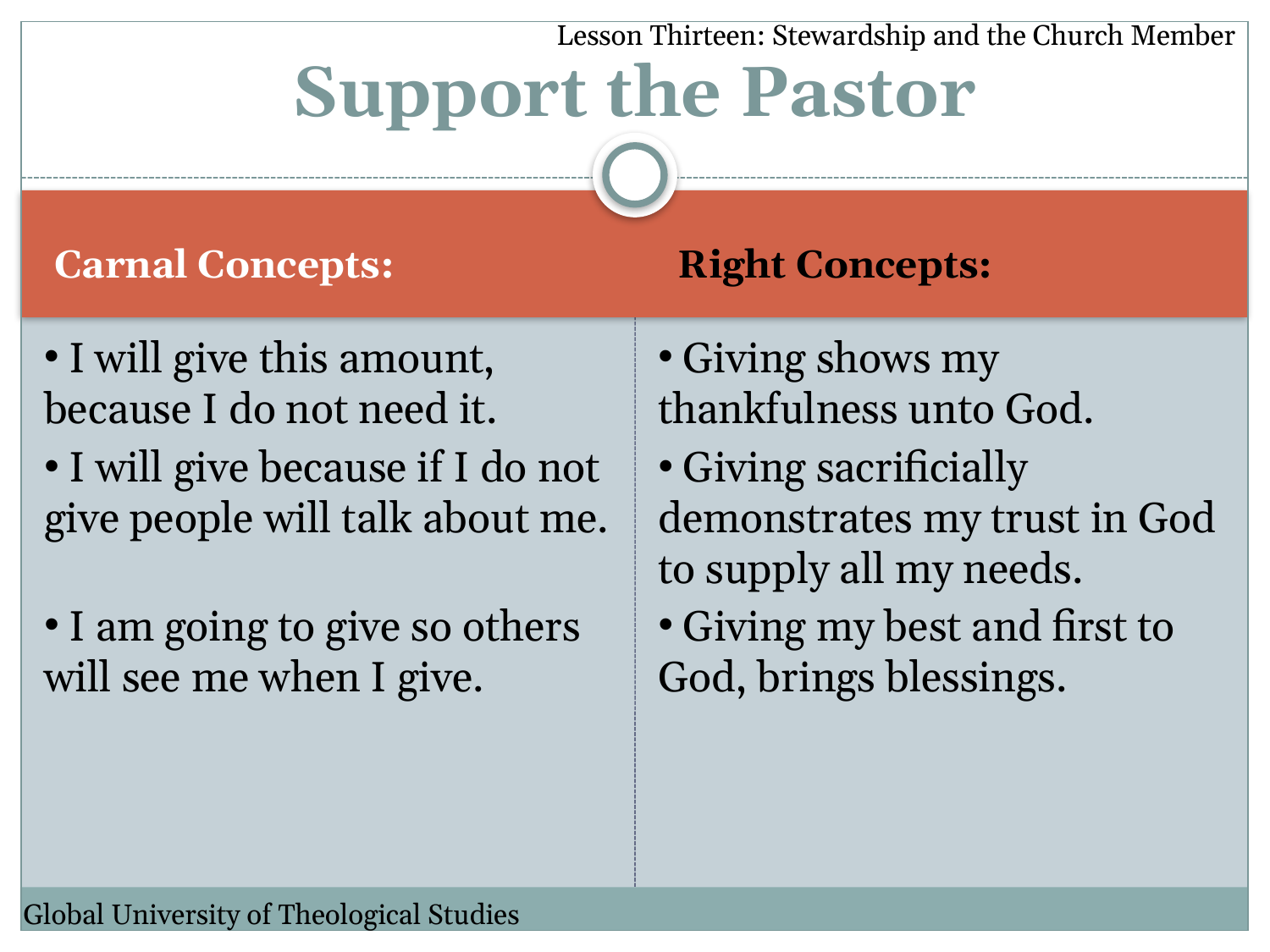

Lesson Thirteen: Stewardship and the Church Member
# Support the Pastor
Carnal Concepts:
Right Concepts:
 I will give this amount, because I do not need it.
 Giving shows my thankfulness unto God.
 I will give because if I do not give people will talk about me.
 Giving sacrificially demonstrates my trust in God to supply all my needs.
 I am going to give so others will see me when I give.
 Giving my best and first to God, brings blessings.
Global University of Theological Studies